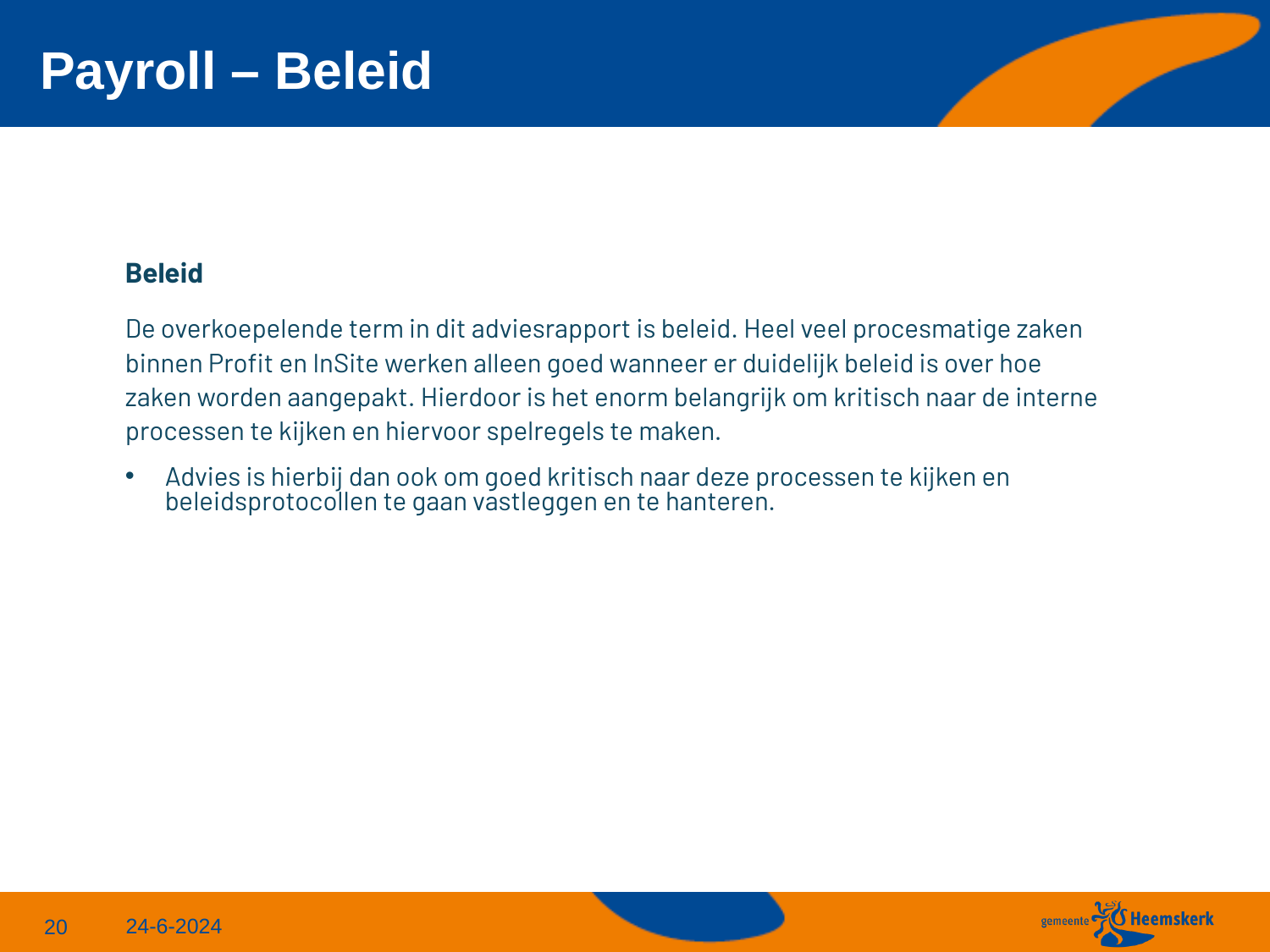

# Payroll – Beleid
Beleid
De overkoepelende term in dit adviesrapport is beleid. Heel veel procesmatige zaken binnen Profit en InSite werken alleen goed wanneer er duidelijk beleid is over hoe zaken worden aangepakt. Hierdoor is het enorm belangrijk om kritisch naar de interne processen te kijken en hiervoor spelregels te maken.
Advies is hierbij dan ook om goed kritisch naar deze processen te kijken en beleidsprotocollen te gaan vastleggen en te hanteren.

24-6-2024
20